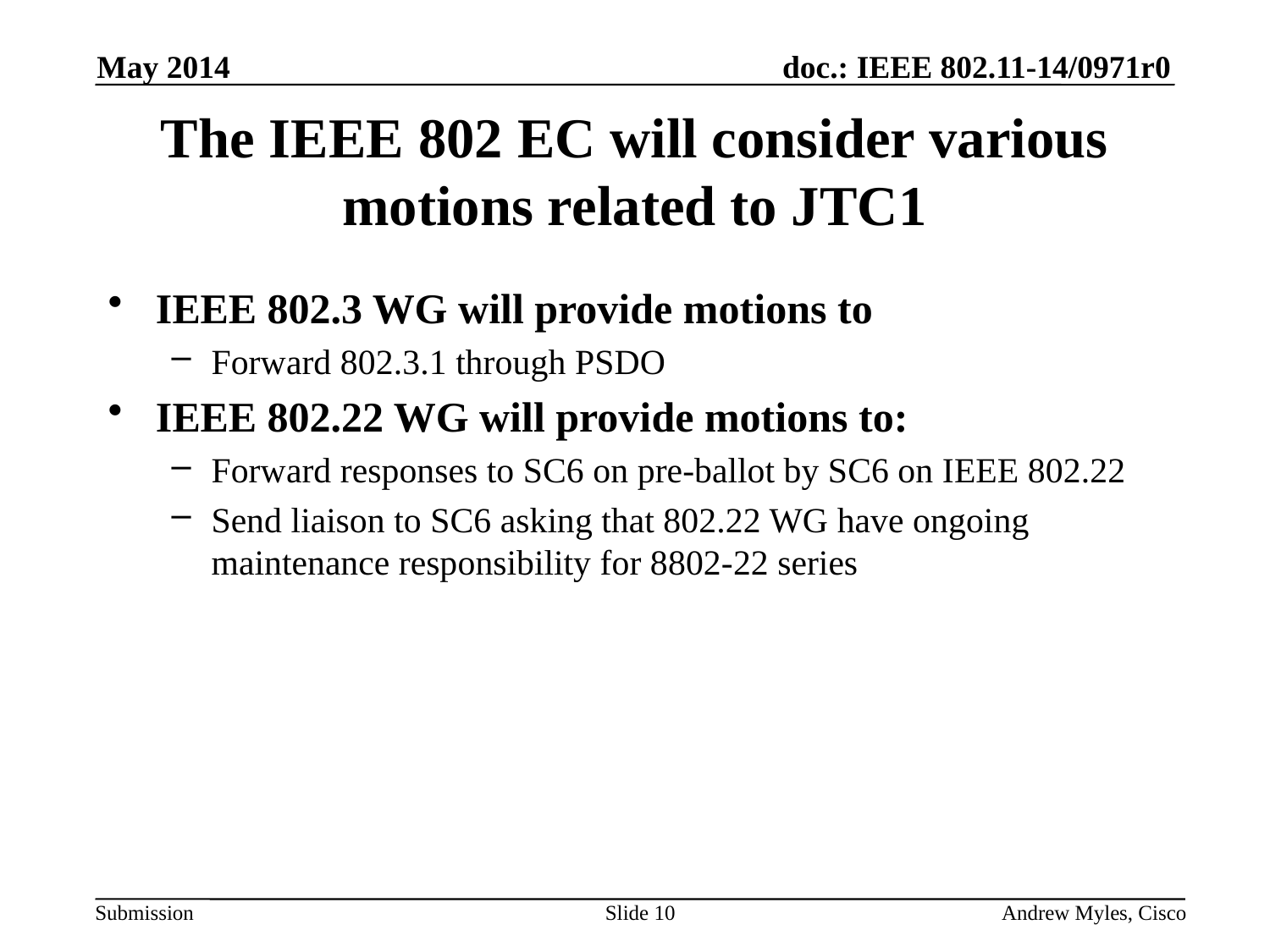

May 2014
# The IEEE 802 EC will consider various motions related to JTC1
IEEE 802.3 WG will provide motions to
Forward 802.3.1 through PSDO
IEEE 802.22 WG will provide motions to:
Forward responses to SC6 on pre-ballot by SC6 on IEEE 802.22
Send liaison to SC6 asking that 802.22 WG have ongoing maintenance responsibility for 8802-22 series
Slide 10
Andrew Myles, Cisco